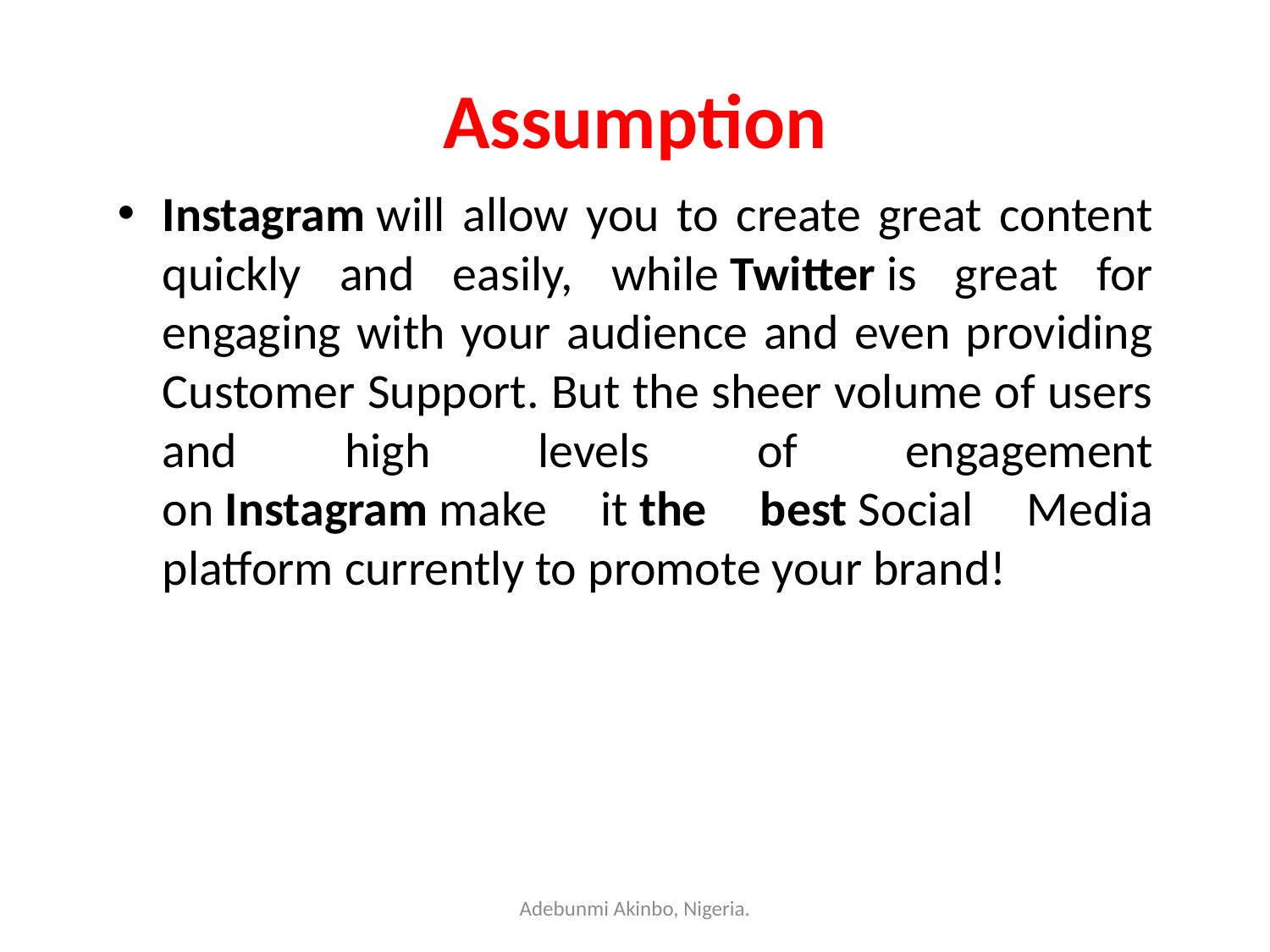

# Assumption
Instagram will allow you to create great content quickly and easily, while Twitter is great for engaging with your audience and even providing Customer Support. But the sheer volume of users and high levels of engagement on Instagram make it the best Social Media platform currently to promote your brand!
Adebunmi Akinbo, Nigeria.